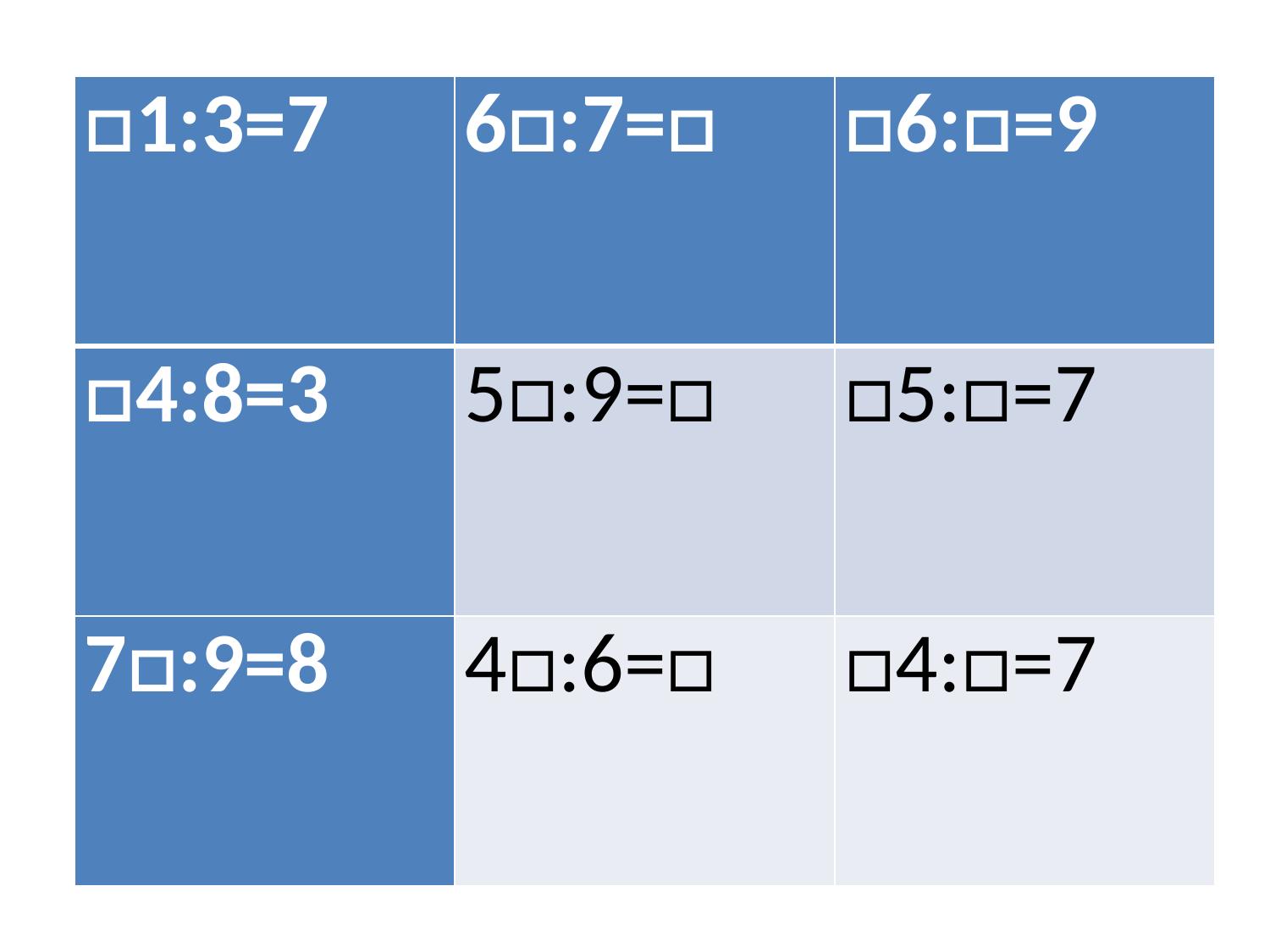

| □1:3=7 | 6□:7=□ | □6:□=9 |
| --- | --- | --- |
| □4:8=3 | 5□:9=□ | □5:□=7 |
| 7□:9=8 | 4□:6=□ | □4:□=7 |